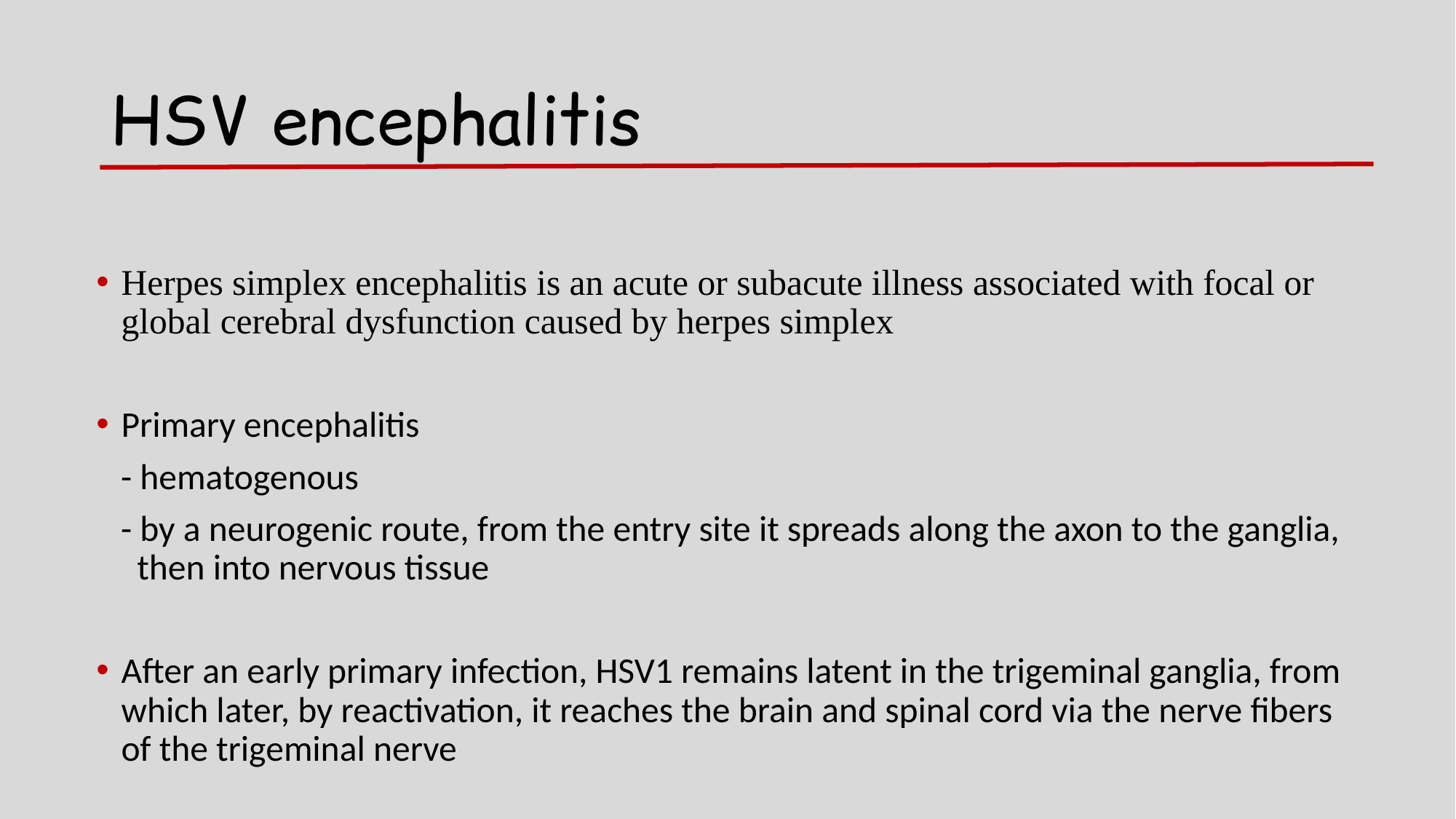

# HSV encephalitis
Herpes simplex encephalitis is an acute or subacute illness associated with focal or global cerebral dysfunction caused by herpes simplex

Primary encephalitis
   - hematogenous
   - by a neurogenic route, from the entry site it spreads along the axon to the ganglia,        then into nervous tissue

After an early primary infection, HSV1 remains latent in the trigeminal ganglia, from which later, by reactivation, it reaches the brain and spinal cord via the nerve fibers of the trigeminal nerve